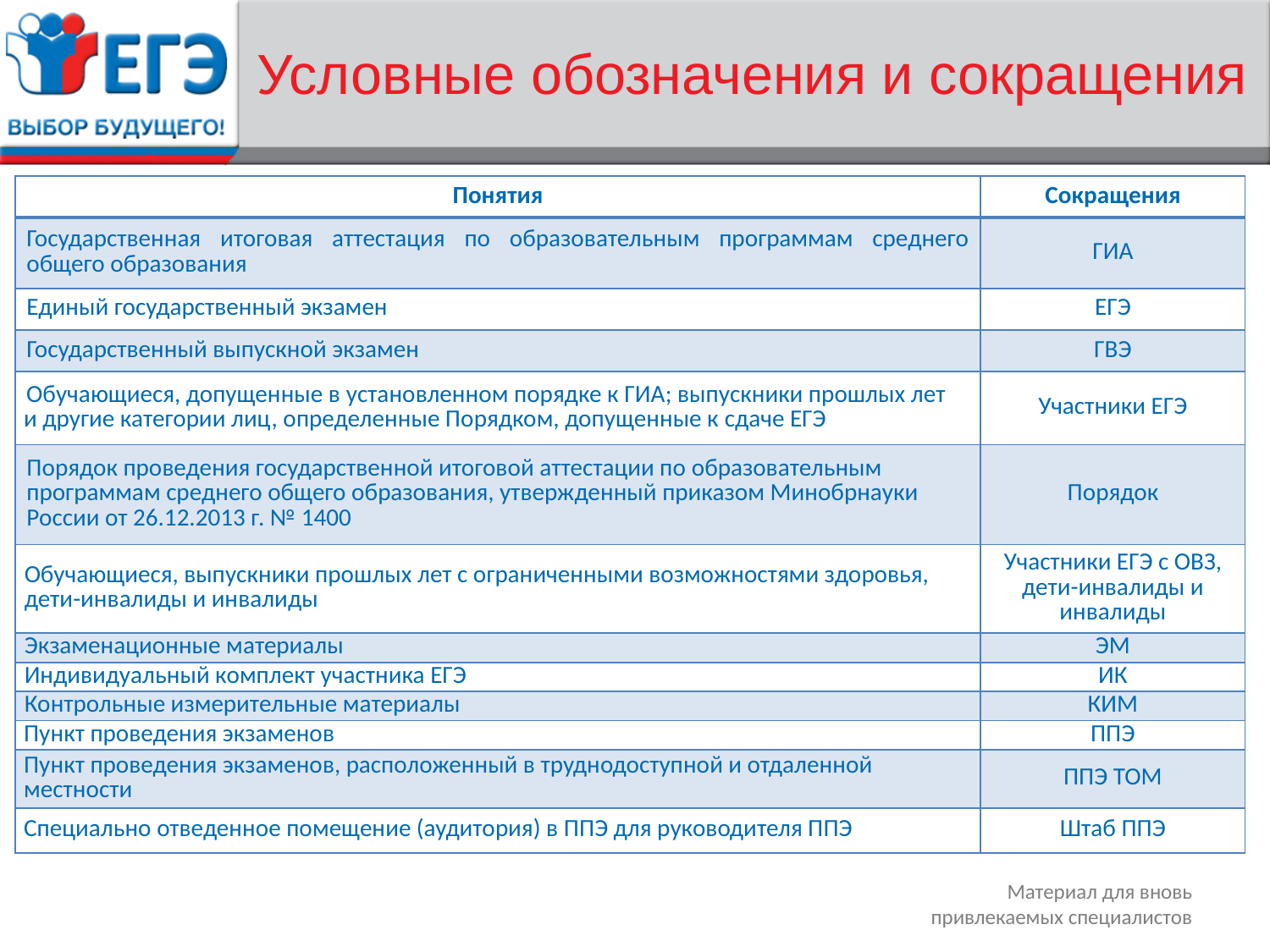

# Условные обозначения и сокращения
| Понятия | Сокращения |
| --- | --- |
| Государственная итоговая аттестация по образовательным программам среднего общего образования | ГИА |
| Единый государственный экзамен | ЕГЭ |
| Государственный выпускной экзамен | ГВЭ |
| Обучающиеся, допущенные в установленном порядке к ГИА; выпускники прошлых лет и другие категории лиц, определенные Порядком, допущенные к сдаче ЕГЭ | Участники ЕГЭ |
| Порядок проведения государственной итоговой аттестации по образовательным программам среднего общего образования, утвержденный приказом Минобрнауки России от 26.12.2013 г. № 1400 | Порядок |
| Обучающиеся, выпускники прошлых лет с ограниченными возможностями здоровья, дети-инвалиды и инвалиды | Участники ЕГЭ с ОВЗ, дети-инвалиды и инвалиды |
| Экзаменационные материалы | ЭМ |
| Индивидуальный комплект участника ЕГЭ | ИК |
| Контрольные измерительные материалы | КИМ |
| Пункт проведения экзаменов | ППЭ |
| Пункт проведения экзаменов, расположенный в труднодоступной и отдаленной местности | ППЭ ТОМ |
| Специально отведенное помещение (аудитория) в ППЭ для руководителя ППЭ | Штаб ППЭ |